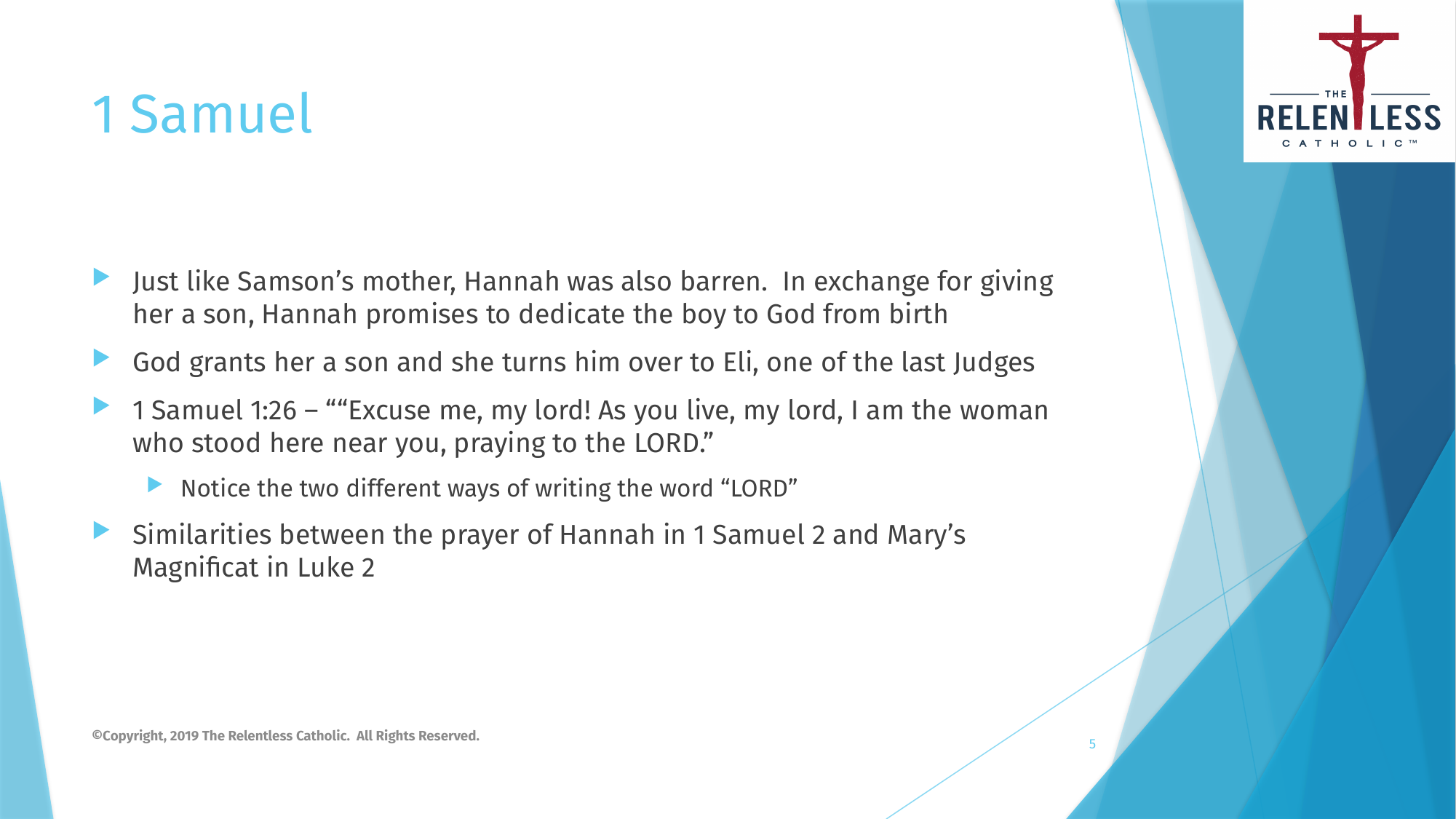

# 1 Samuel
Just like Samson’s mother, Hannah was also barren.  In exchange for giving her a son, Hannah promises to dedicate the boy to God from birth
God grants her a son and she turns him over to Eli, one of the last Judges
1 Samuel 1:26 – ““Excuse me, my lord! As you live, my lord, I am the woman who stood here near you, praying to the Lord.”
Notice the two different ways of writing the word “LORD”
Similarities between the prayer of Hannah in 1 Samuel 2 and Mary’s Magnificat in Luke 2
©Copyright, 2019 The Relentless Catholic.  All Rights Reserved.

5